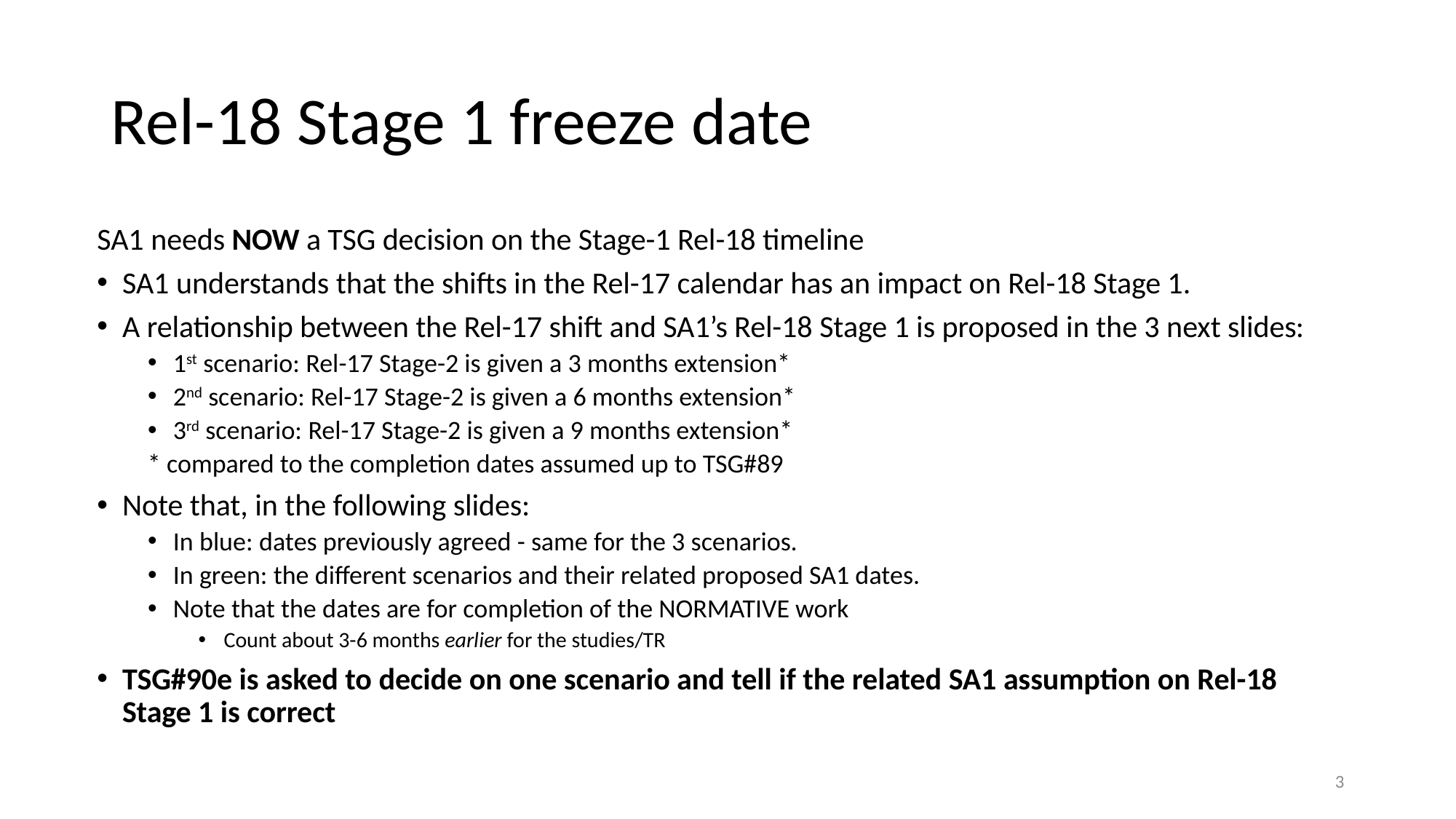

# Rel-18 Stage 1 freeze date
SA1 needs NOW a TSG decision on the Stage-1 Rel-18 timeline
SA1 understands that the shifts in the Rel-17 calendar has an impact on Rel-18 Stage 1.
A relationship between the Rel-17 shift and SA1’s Rel-18 Stage 1 is proposed in the 3 next slides:
1st scenario: Rel-17 Stage-2 is given a 3 months extension*
2nd scenario: Rel-17 Stage-2 is given a 6 months extension*
3rd scenario: Rel-17 Stage-2 is given a 9 months extension*
* compared to the completion dates assumed up to TSG#89
Note that, in the following slides:
In blue: dates previously agreed - same for the 3 scenarios.
In green: the different scenarios and their related proposed SA1 dates.
Note that the dates are for completion of the NORMATIVE work
Count about 3-6 months earlier for the studies/TR
TSG#90e is asked to decide on one scenario and tell if the related SA1 assumption on Rel-18 Stage 1 is correct

3